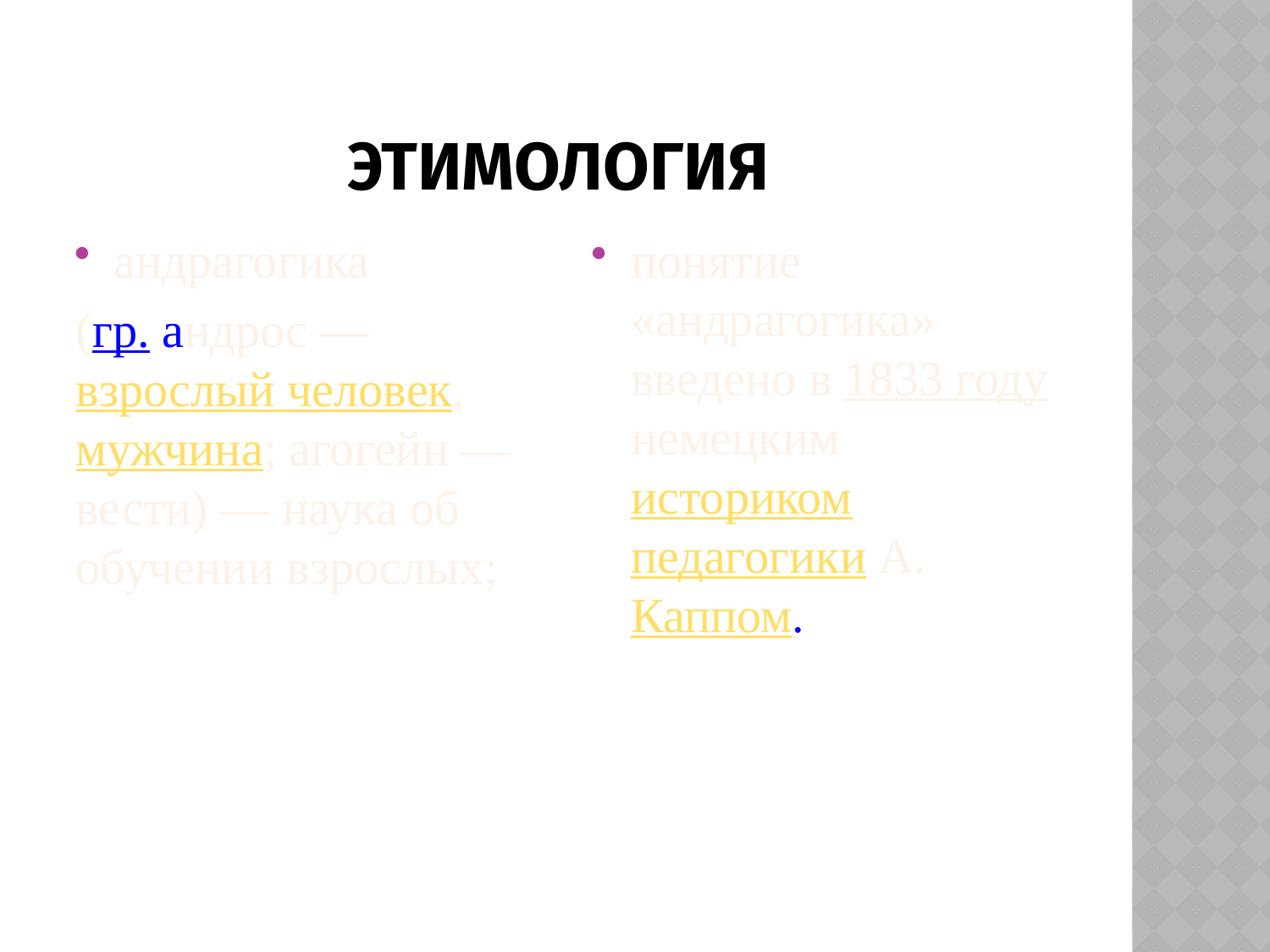

# Этимология
андрагогика
(гр. андрос — взрослый человек, мужчина; агогейн — вести) — наука об обучении взрослых;
понятие «андрагогика» введено в 1833 году немецким историком педагогики А. Каппом.